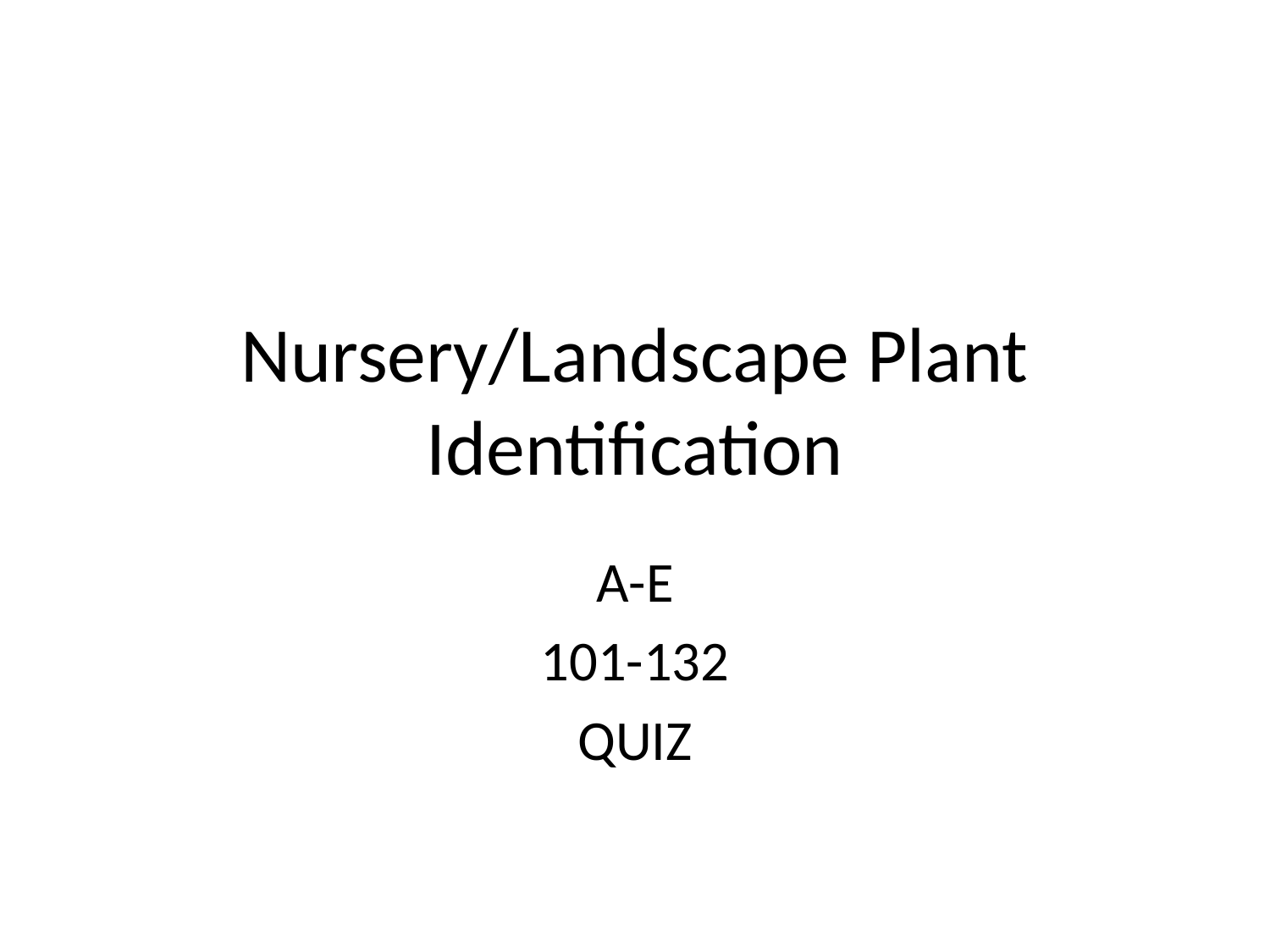

# Nursery/Landscape Plant Identification
A-E
101-132
QUIZ